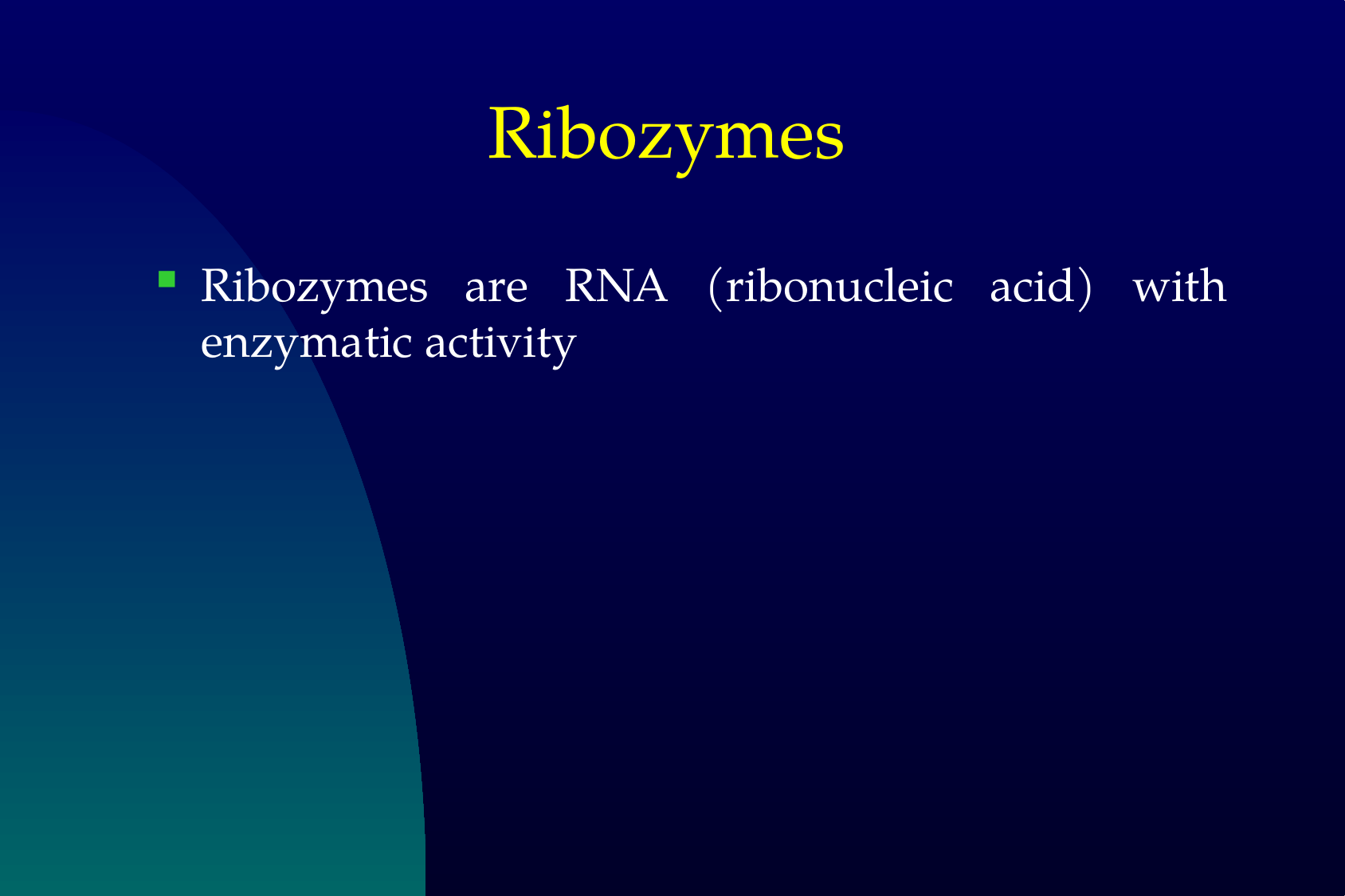

# Ribozymes
Ribozymes are RNA (ribonucleic acid) with enzymatic activity